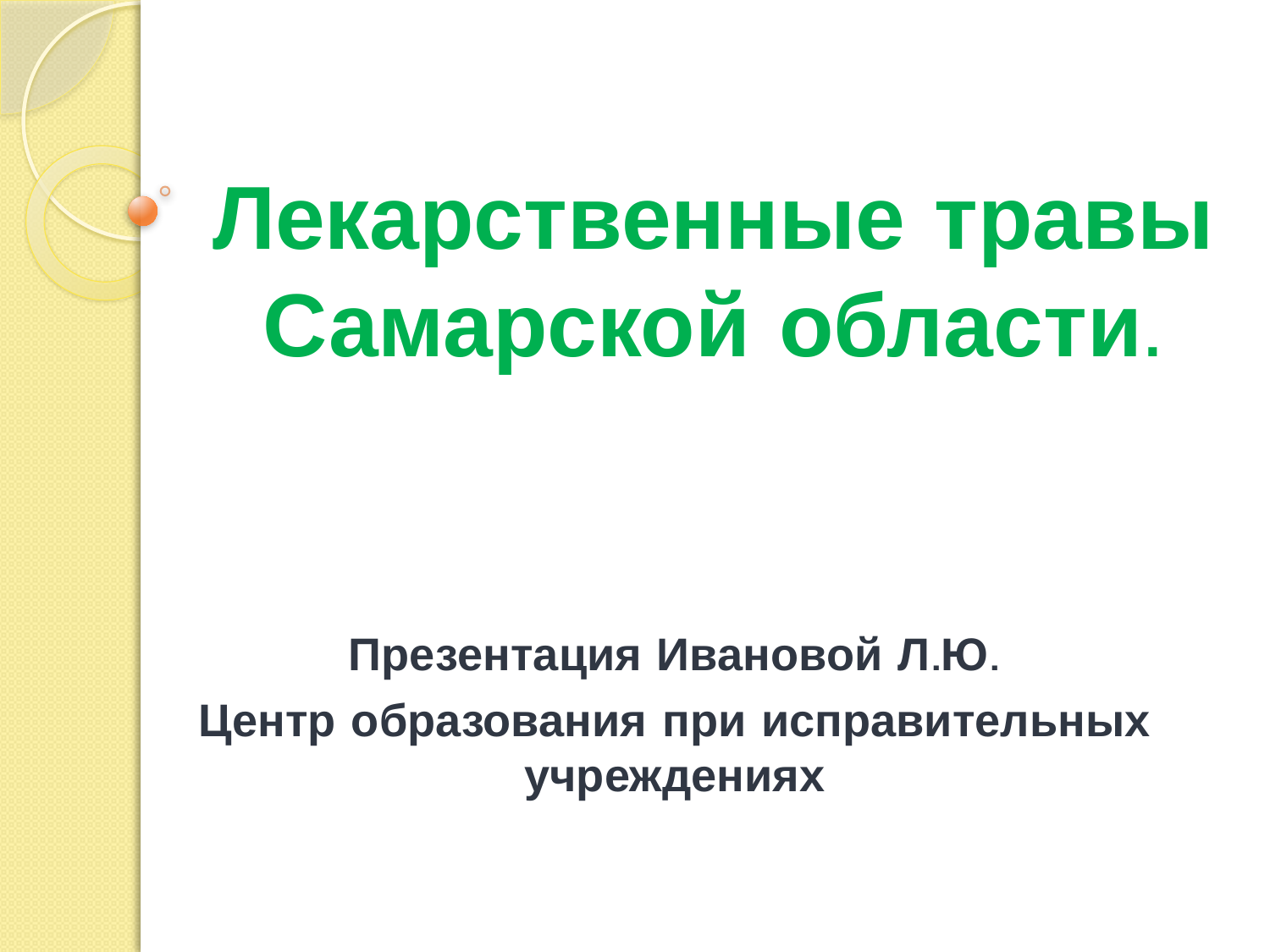

# Лекарственные травы Самарской области.
Презентация Ивановой Л.Ю.
Центр образования при исправительных учреждениях